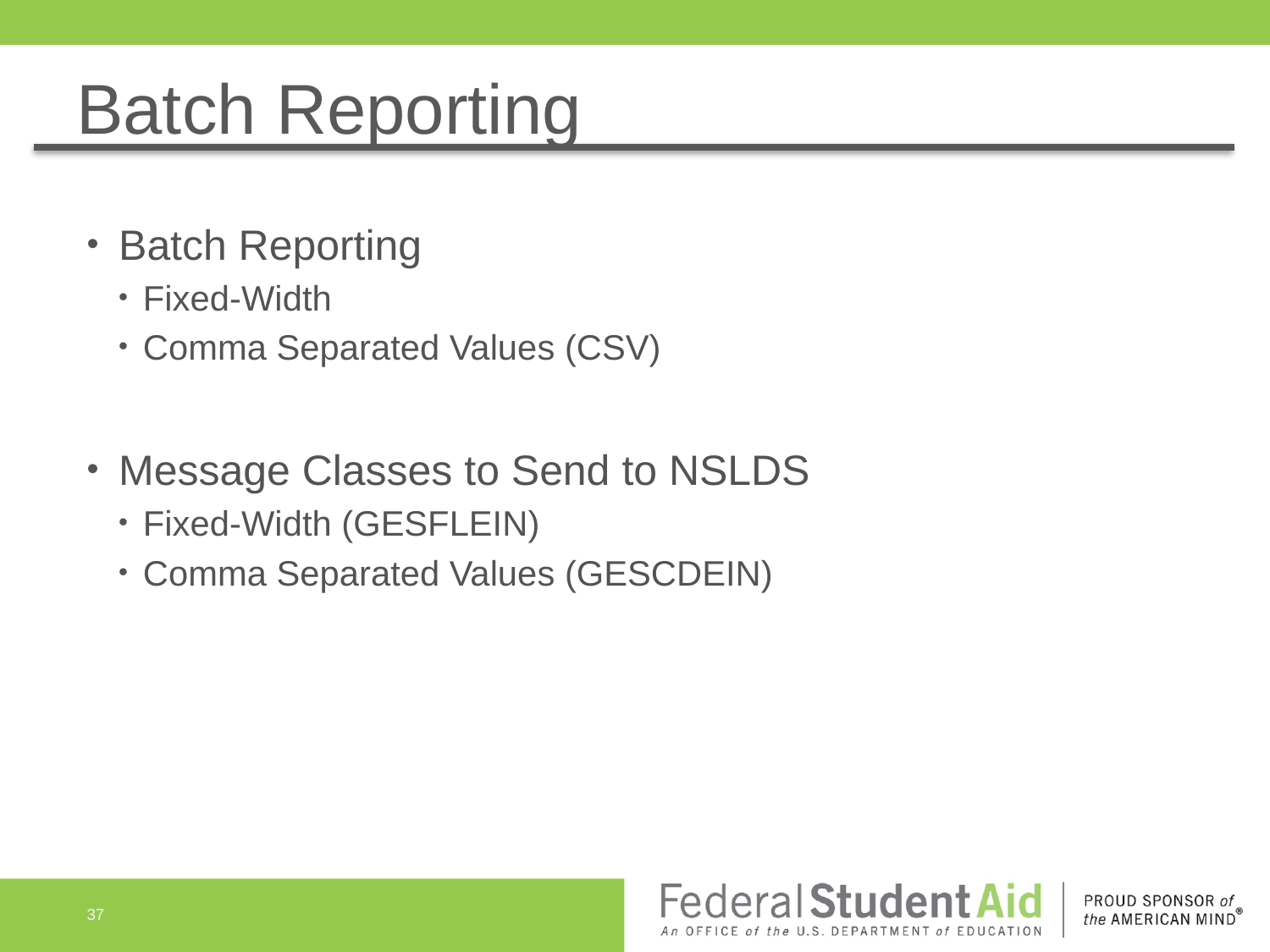

# Batch Reporting
Batch Reporting
Fixed-Width
Comma Separated Values (CSV)

Message Classes to Send to NSLDS
Fixed-Width (GESFLEIN)
Comma Separated Values (GESCDEIN)

37